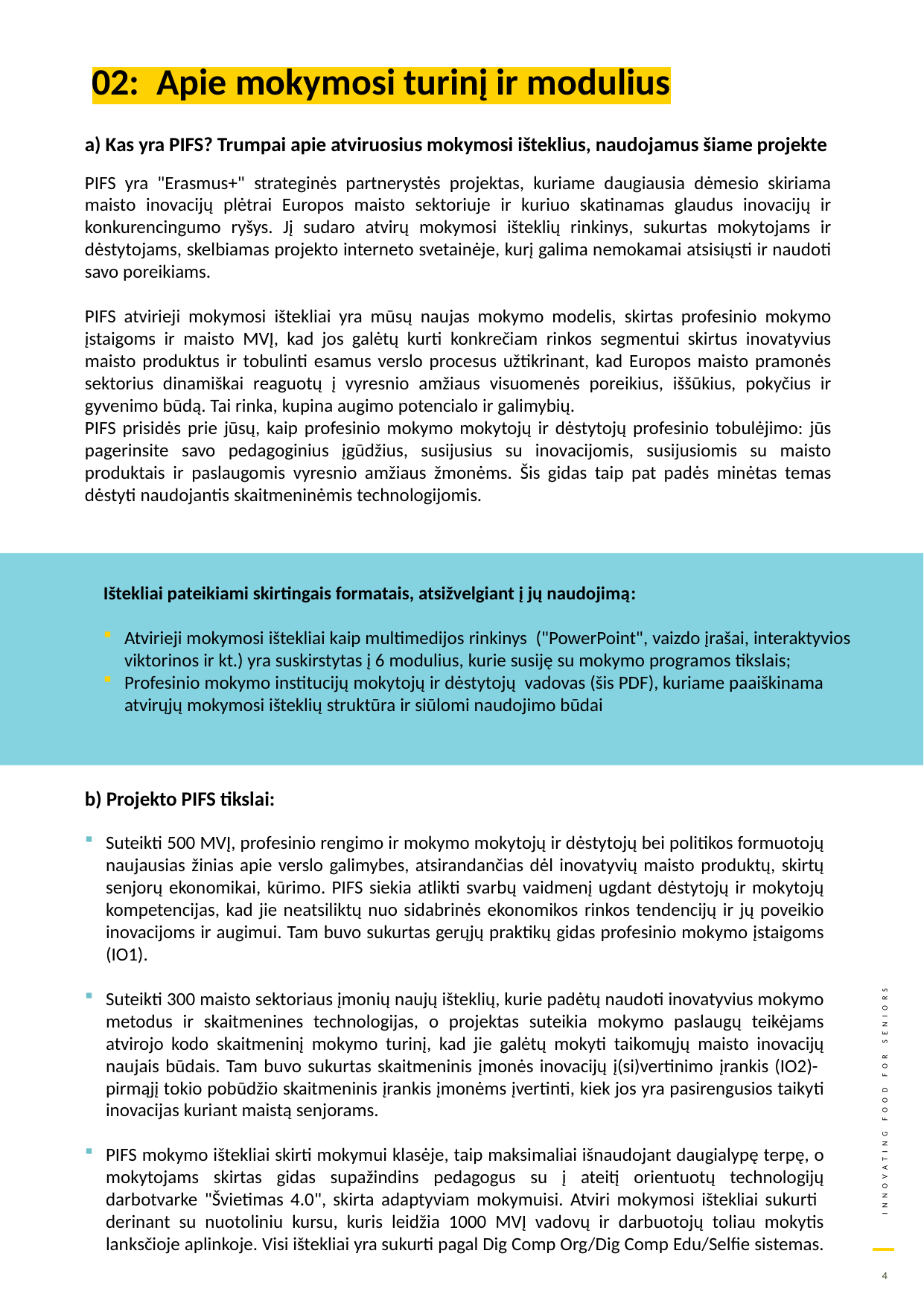

02:  Apie mokymosi turinį ir modulius

a) Kas yra PIFS? Trumpai apie atviruosius mokymosi išteklius, naudojamus šiame projekte

PIFS yra "Erasmus+" strateginės partnerystės projektas, kuriame daugiausia dėmesio skiriama maisto inovacijų plėtrai Europos maisto sektoriuje ir kuriuo skatinamas glaudus inovacijų ir konkurencingumo ryšys. Jį sudaro atvirų mokymosi išteklių rinkinys, sukurtas mokytojams ir dėstytojams, skelbiamas projekto interneto svetainėje, kurį galima nemokamai atsisiųsti ir naudoti savo poreikiams.

PIFS atvirieji mokymosi ištekliai yra mūsų naujas mokymo modelis, skirtas profesinio mokymo įstaigoms ir maisto MVĮ, kad jos galėtų kurti konkrečiam rinkos segmentui skirtus inovatyvius maisto produktus ir tobulinti esamus verslo procesus užtikrinant, kad Europos maisto pramonės sektorius dinamiškai reaguotų į vyresnio amžiaus visuomenės poreikius, iššūkius, pokyčius ir gyvenimo būdą. Tai rinka, kupina augimo potencialo ir galimybių.
PIFS prisidės prie jūsų, kaip profesinio mokymo mokytojų ir dėstytojų profesinio tobulėjimo: jūs pagerinsite savo pedagoginius įgūdžius, susijusius su inovacijomis, susijusiomis su maisto produktais ir paslaugomis vyresnio amžiaus žmonėms. Šis gidas taip pat padės minėtas temas dėstyti naudojantis skaitmeninėmis technologijomis.

Ištekliai pateikiami skirtingais formatais, atsižvelgiant į jų naudojimą:

Atvirieji mokymosi ištekliai kaip multimedijos rinkinys  ("PowerPoint", vaizdo įrašai, interaktyvios viktorinos ir kt.) yra suskirstytas į 6 modulius, kurie susiję su mokymo programos tikslais;
Profesinio mokymo institucijų mokytojų ir dėstytojų  vadovas (šis PDF), kuriame paaiškinama atvirųjų mokymosi išteklių struktūra ir siūlomi naudojimo būdai
b) Projekto PIFS tikslai:

Suteikti 500 MVĮ, profesinio rengimo ir mokymo mokytojų ir dėstytojų bei politikos formuotojų naujausias žinias apie verslo galimybes, atsirandančias dėl inovatyvių maisto produktų, skirtų senjorų ekonomikai, kūrimo. PIFS siekia atlikti svarbų vaidmenį ugdant dėstytojų ir mokytojų kompetencijas, kad jie neatsiliktų nuo sidabrinės ekonomikos rinkos tendencijų ir jų poveikio inovacijoms ir augimui. Tam buvo sukurtas gerųjų praktikų gidas profesinio mokymo įstaigoms (IO1).

Suteikti 300 maisto sektoriaus įmonių naujų išteklių, kurie padėtų naudoti inovatyvius mokymo metodus ir skaitmenines technologijas, o projektas suteikia mokymo paslaugų teikėjams atvirojo kodo skaitmeninį mokymo turinį, kad jie galėtų mokyti taikomųjų maisto inovacijų naujais būdais. Tam buvo sukurtas skaitmeninis įmonės inovacijų į(si)vertinimo įrankis (IO2)-  pirmąjį tokio pobūdžio skaitmeninis įrankis įmonėms įvertinti, kiek jos yra pasirengusios taikyti inovacijas kuriant maistą senjorams.

PIFS mokymo ištekliai skirti mokymui klasėje, taip maksimaliai išnaudojant daugialypę terpę, o mokytojams skirtas gidas supažindins pedagogus su į ateitį orientuotų technologijų darbotvarke "Švietimas 4.0", skirta adaptyviam mokymuisi. Atviri mokymosi ištekliai sukurti  derinant su nuotoliniu kursu, kuris leidžia 1000 MVĮ vadovų ir darbuotojų toliau mokytis lanksčioje aplinkoje. Visi ištekliai yra sukurti pagal Dig Comp Org/Dig Comp Edu/Selfie sistemas.